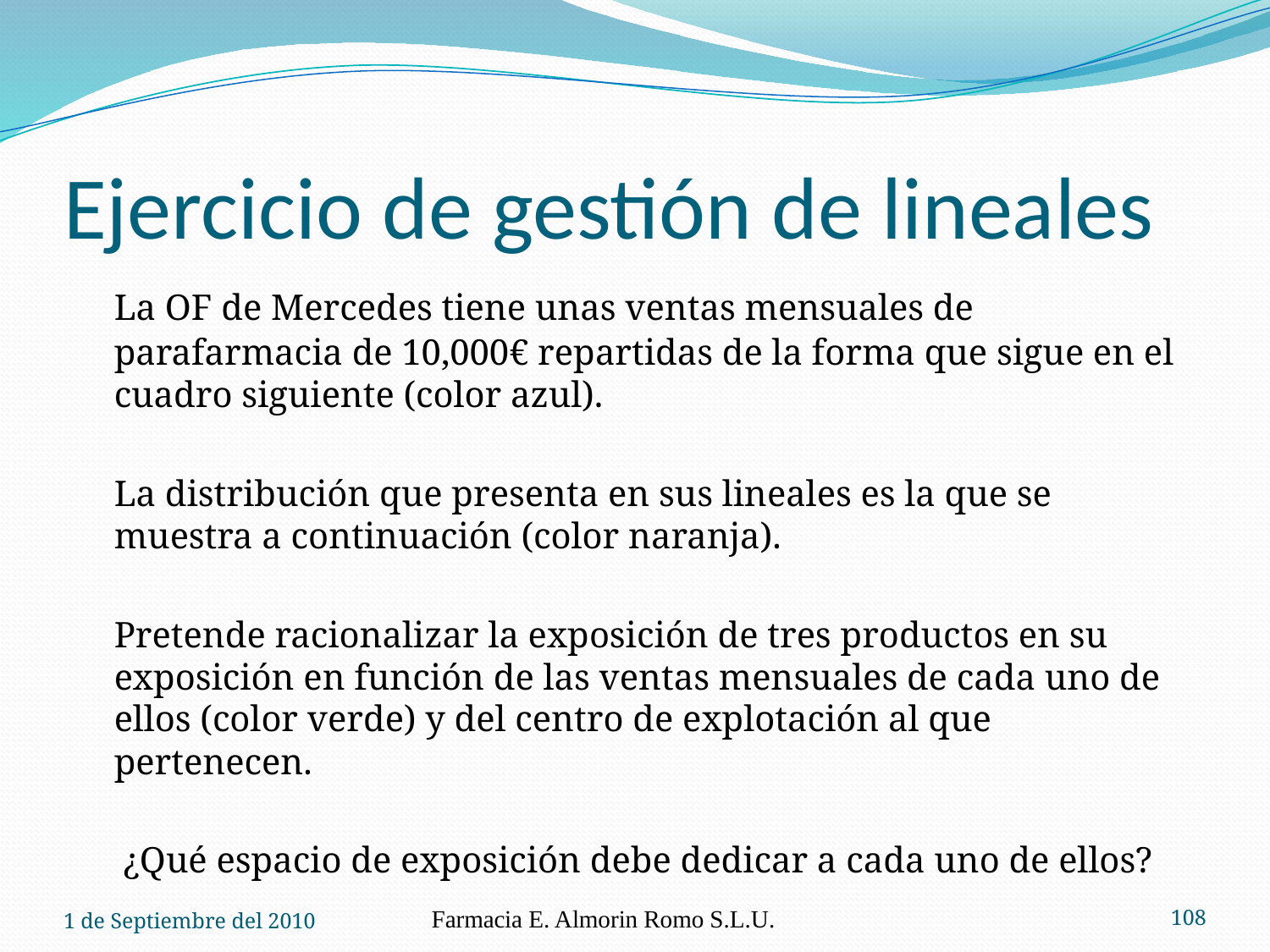

# Ejercicio de gestión de lineales
	La OF de Mercedes tiene unas ventas mensuales de parafarmacia de 10,000€ repartidas de la forma que sigue en el cuadro siguiente (color azul).

	La distribución que presenta en sus lineales es la que se muestra a continuación (color naranja).

	Pretende racionalizar la exposición de tres productos en su exposición en función de las ventas mensuales de cada uno de ellos (color verde) y del centro de explotación al que pertenecen.

	 ¿Qué espacio de exposición debe dedicar a cada uno de ellos?
1 de Septiembre del 2010
Farmacia E. Almorin Romo S.L.U.
108